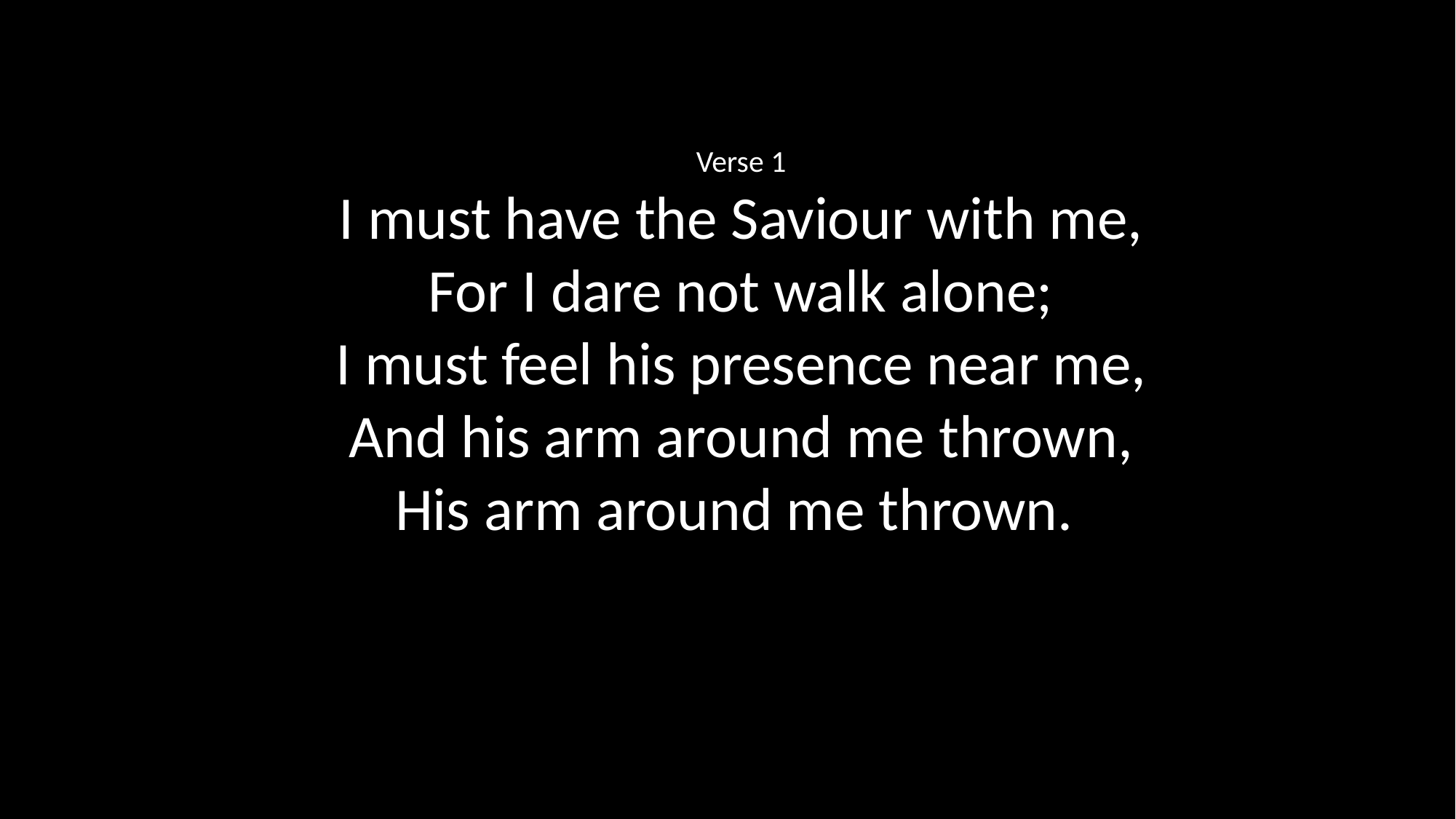

Verse 1
I must have the Saviour with me,
For I dare not walk alone;
I must feel his presence near me,
And his arm around me thrown,
His arm around me thrown.